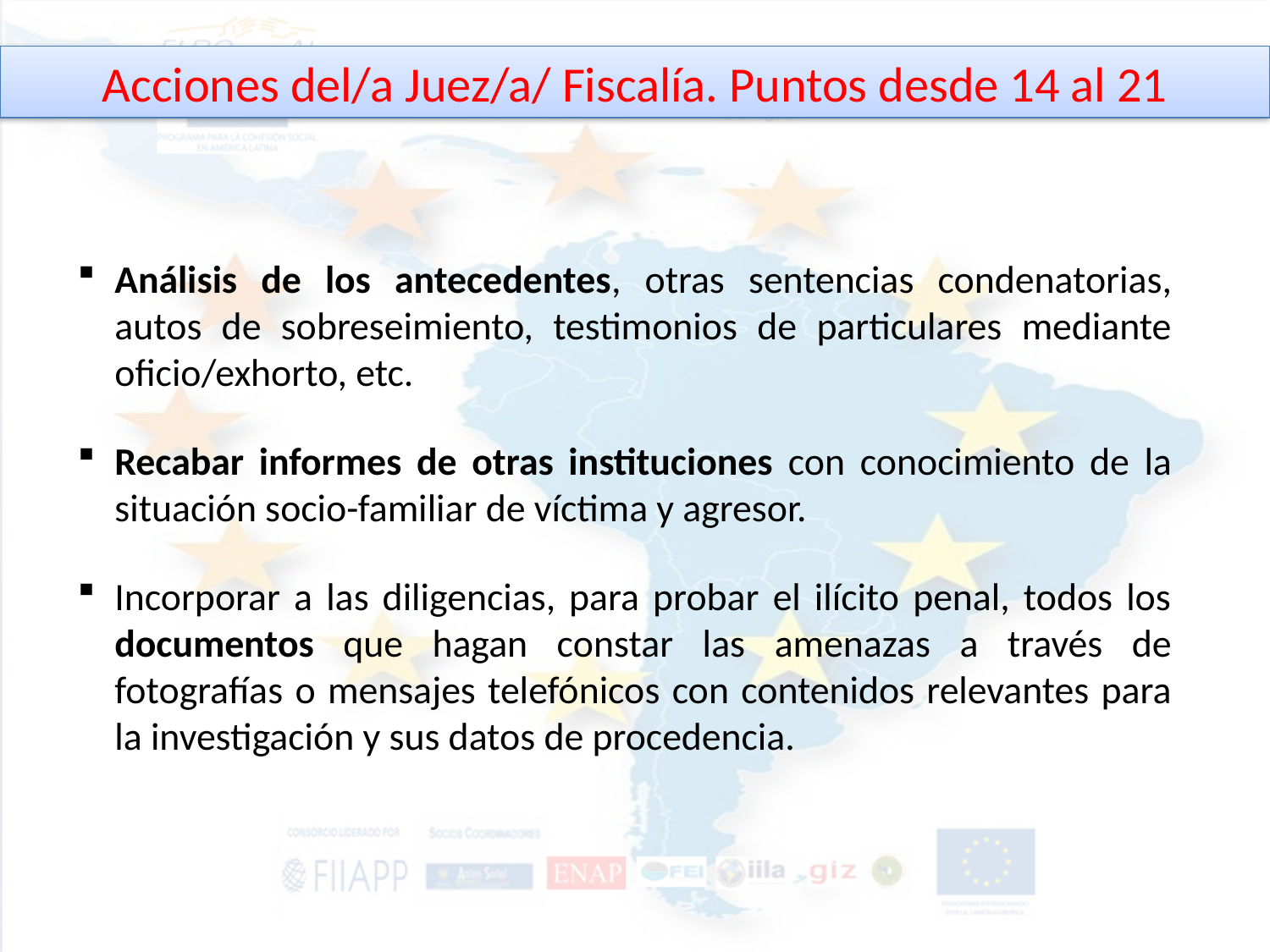

Acciones del/a Juez/a/ Fiscalía. Puntos desde 14 al 21
Análisis de los antecedentes, otras sentencias condenatorias, autos de sobreseimiento, testimonios de particulares mediante oficio/exhorto, etc.

Recabar informes de otras instituciones con conocimiento de la situación socio-familiar de víctima y agresor.

Incorporar a las diligencias, para probar el ilícito penal, todos los documentos que hagan constar las amenazas a través de fotografías o mensajes telefónicos con contenidos relevantes para la investigación y sus datos de procedencia.